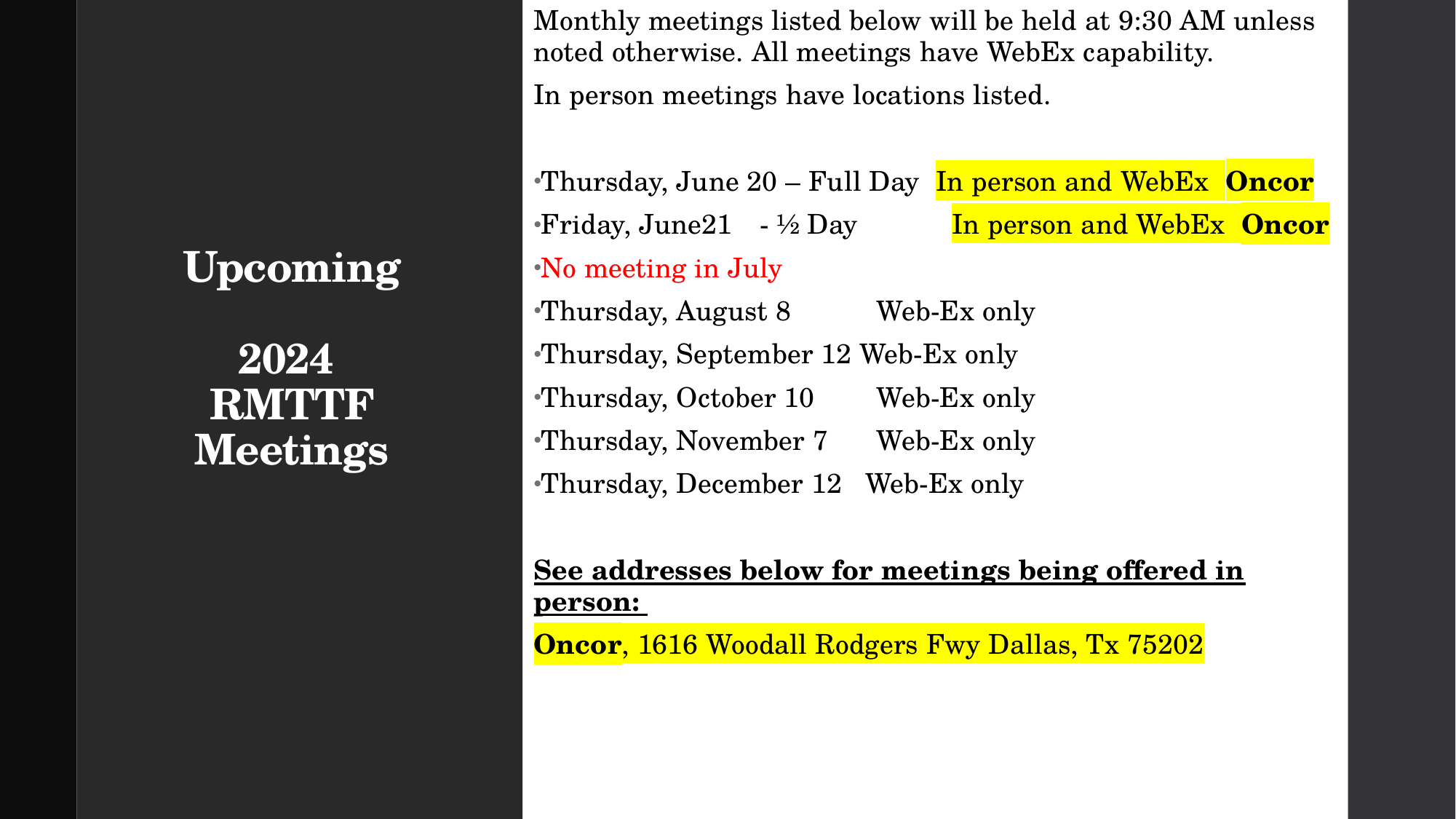

Monthly meetings listed below will be held at 9:30 AM unless noted otherwise. All meetings have WebEx capability.
In person meetings have locations listed.

Thursday, June 20 – Full Day  In person and WebEx  Oncor
Friday, June21	 - ½ Day            In person and WebEx  Oncor
No meeting in July
Thursday, August 8 	  Web-Ex only
Thursday, September 12 Web-Ex only
Thursday, October 10 	  Web-Ex only
Thursday, November 7 	  Web-Ex only
Thursday, December 12   Web-Ex only

See addresses below for meetings being offered in person:
Oncor, 1616 Woodall Rodgers Fwy Dallas, Tx 75202

# Upcoming 2024 RMTTF Meetings